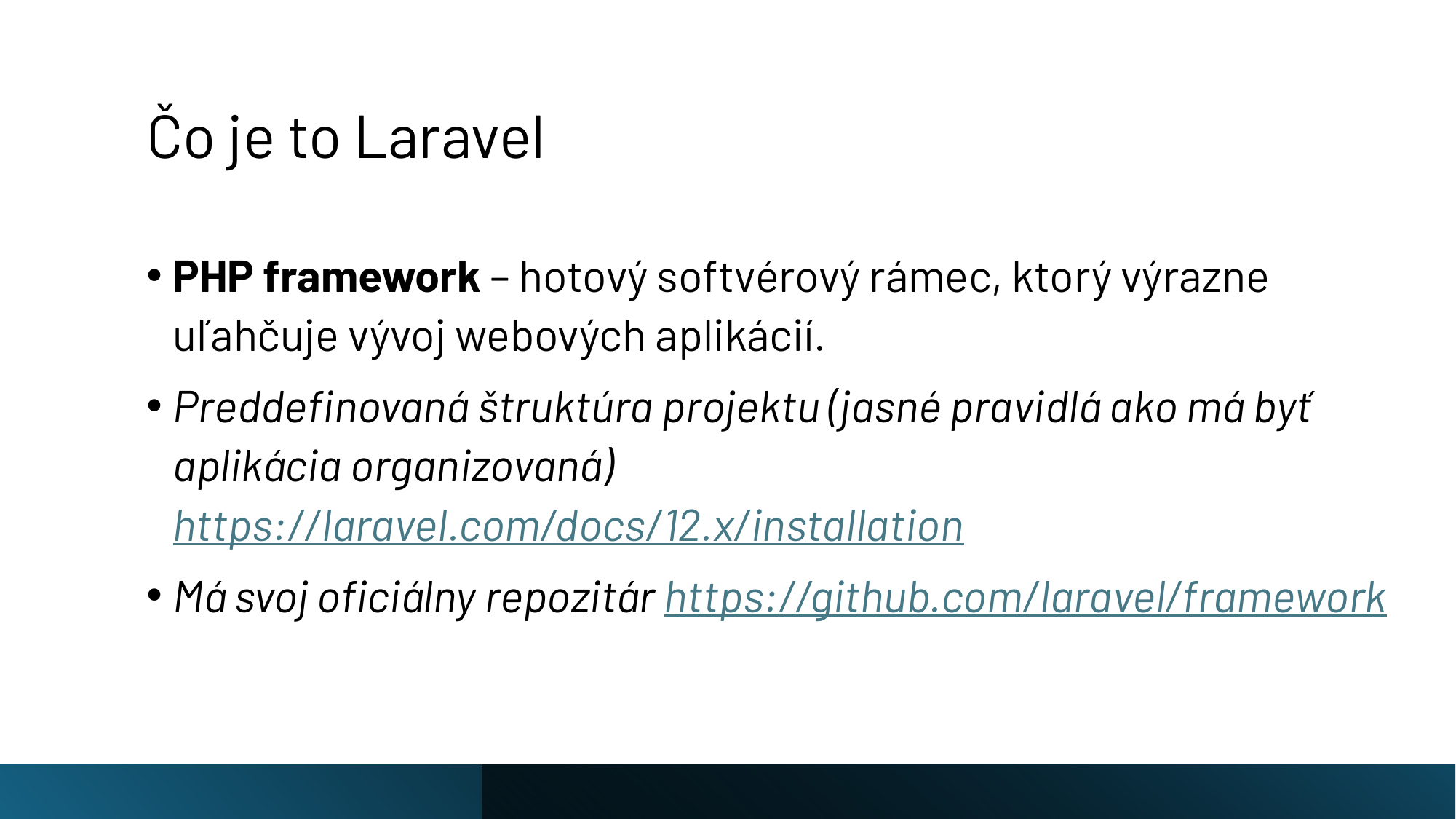

# Čo je to Laravel
PHP framework – hotový softvérový rámec, ktorý výrazne uľahčuje vývoj webových aplikácií.
Preddefinovaná štruktúra projektu (jasné pravidlá ako má byť aplikácia organizovaná) https://laravel.com/docs/12.x/installation
Má svoj oficiálny repozitár https://github.com/laravel/framework